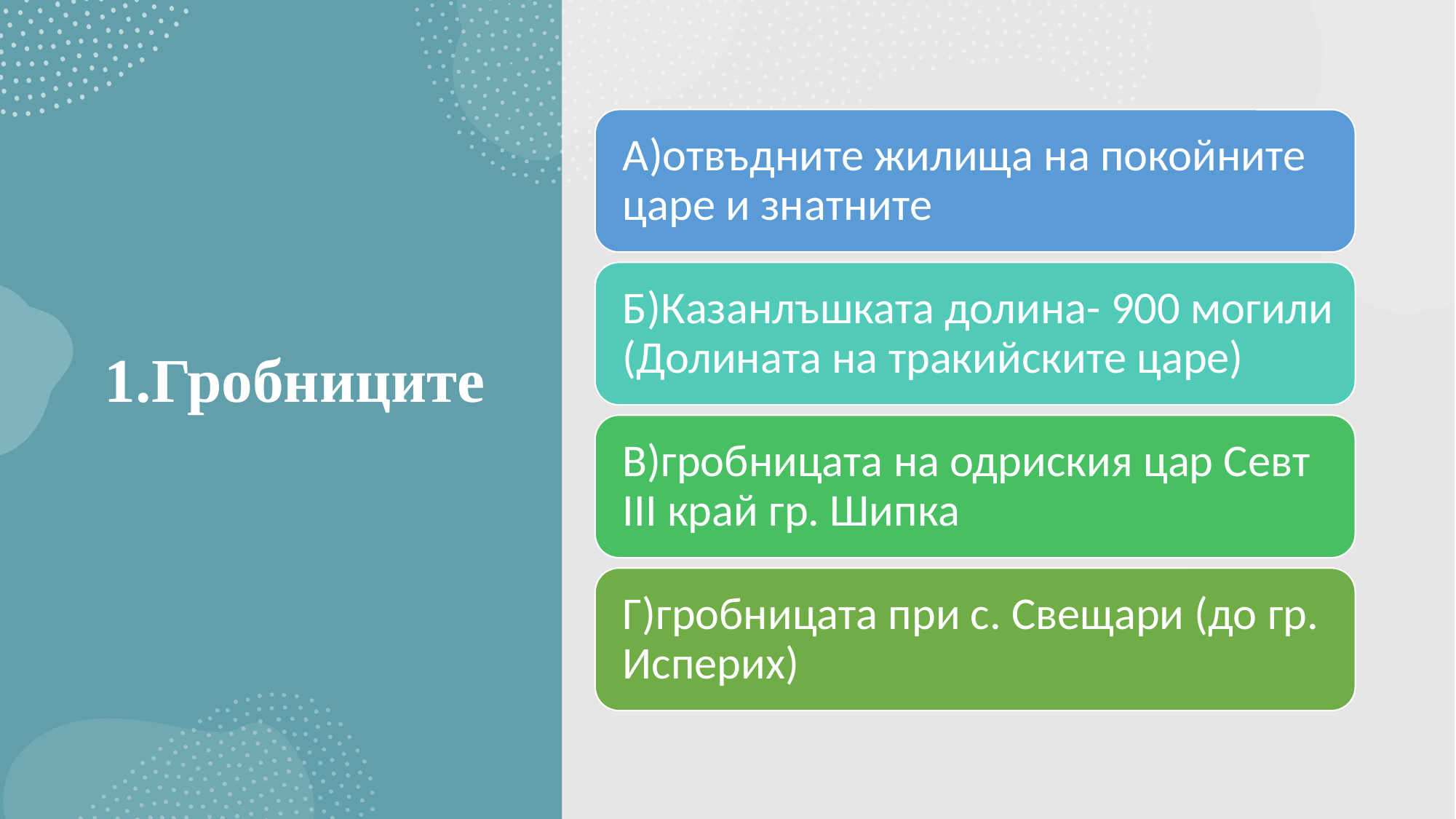

А)отвъдните жилища на покойните царе и знатните
Б)Казанлъшката долина- 900 могили (Долината на тракийските царе)
В)гробницата на одриския цар Севт III край гр. Шипка
Г)гробницата при с. Свещари (до гр. Исперих)
# 1.Гробниците